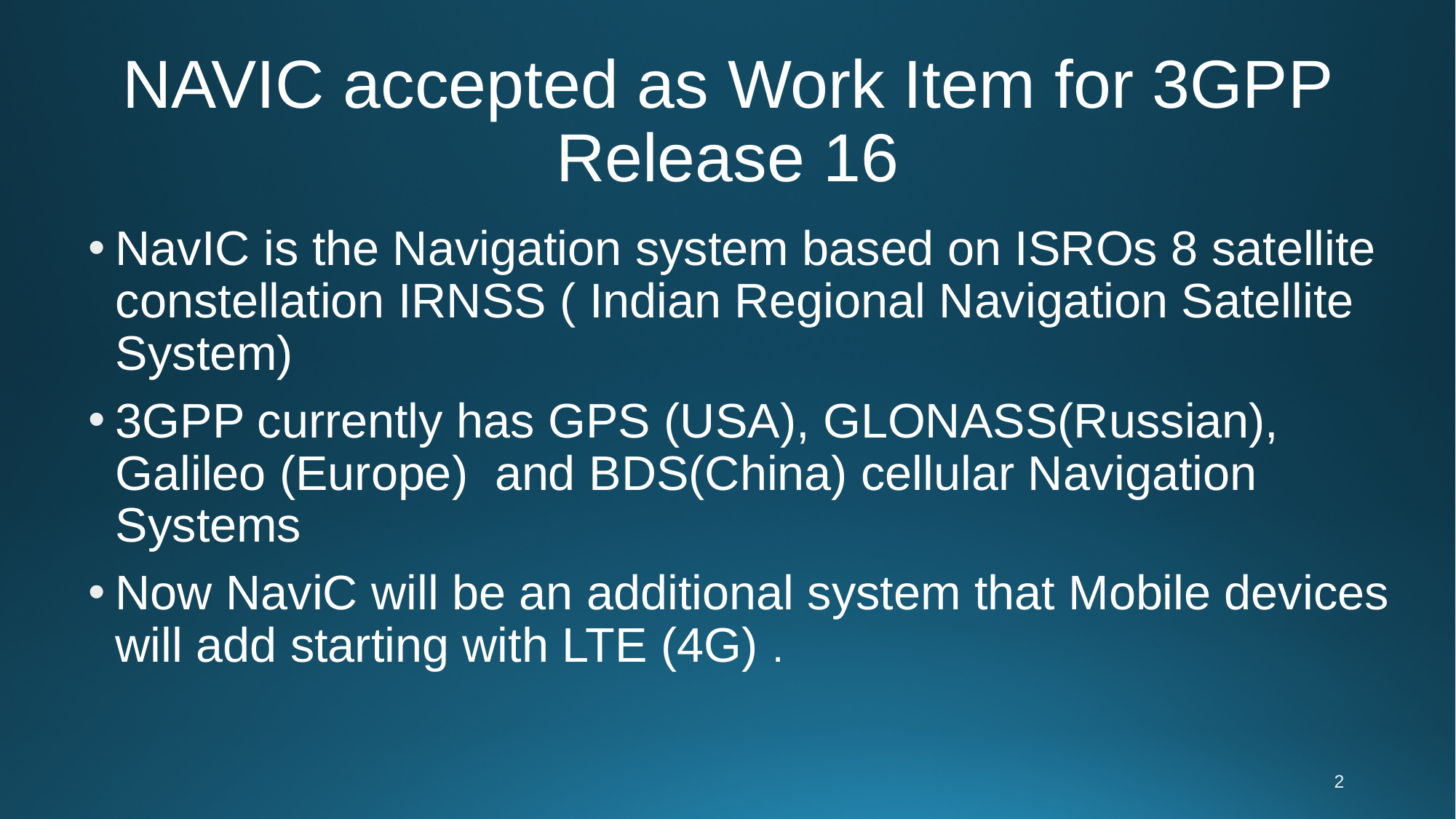

# NAVIC accepted as Work Item for 3GPP Release 16
NavIC is the Navigation system based on ISROs 8 satellite constellation IRNSS ( Indian Regional Navigation Satellite System)
3GPP currently has GPS (USA), GLONASS(Russian), Galileo (Europe)  and BDS(China) cellular Navigation Systems
Now NaviC will be an additional system that Mobile devices will add starting with LTE (4G) .
2